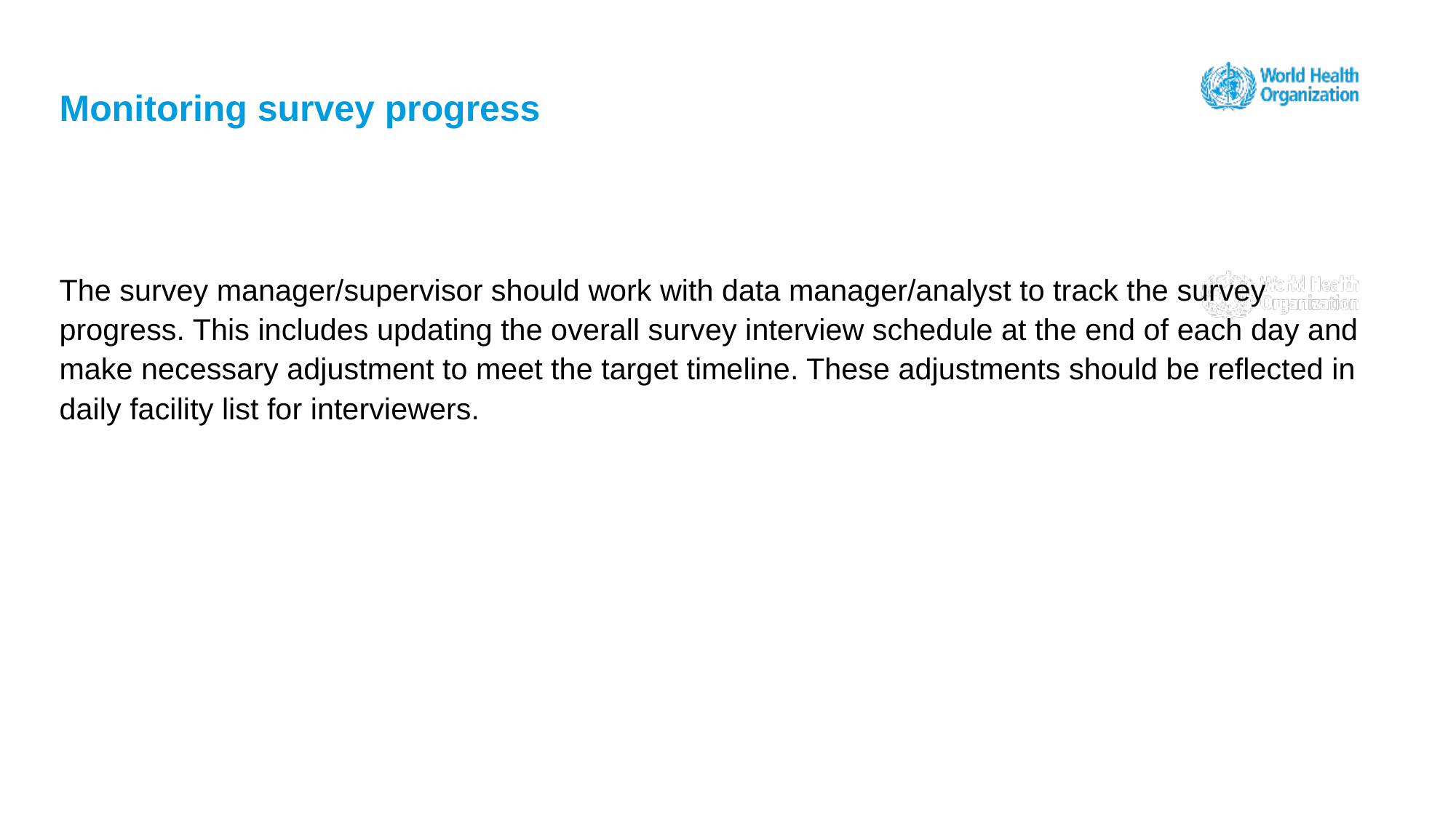

# Monitoring survey progress

The survey manager/supervisor should work with data manager/analyst to track the survey progress. This includes updating the overall survey interview schedule at the end of each day and make necessary adjustment to meet the target timeline. These adjustments should be reflected in daily facility list for interviewers.